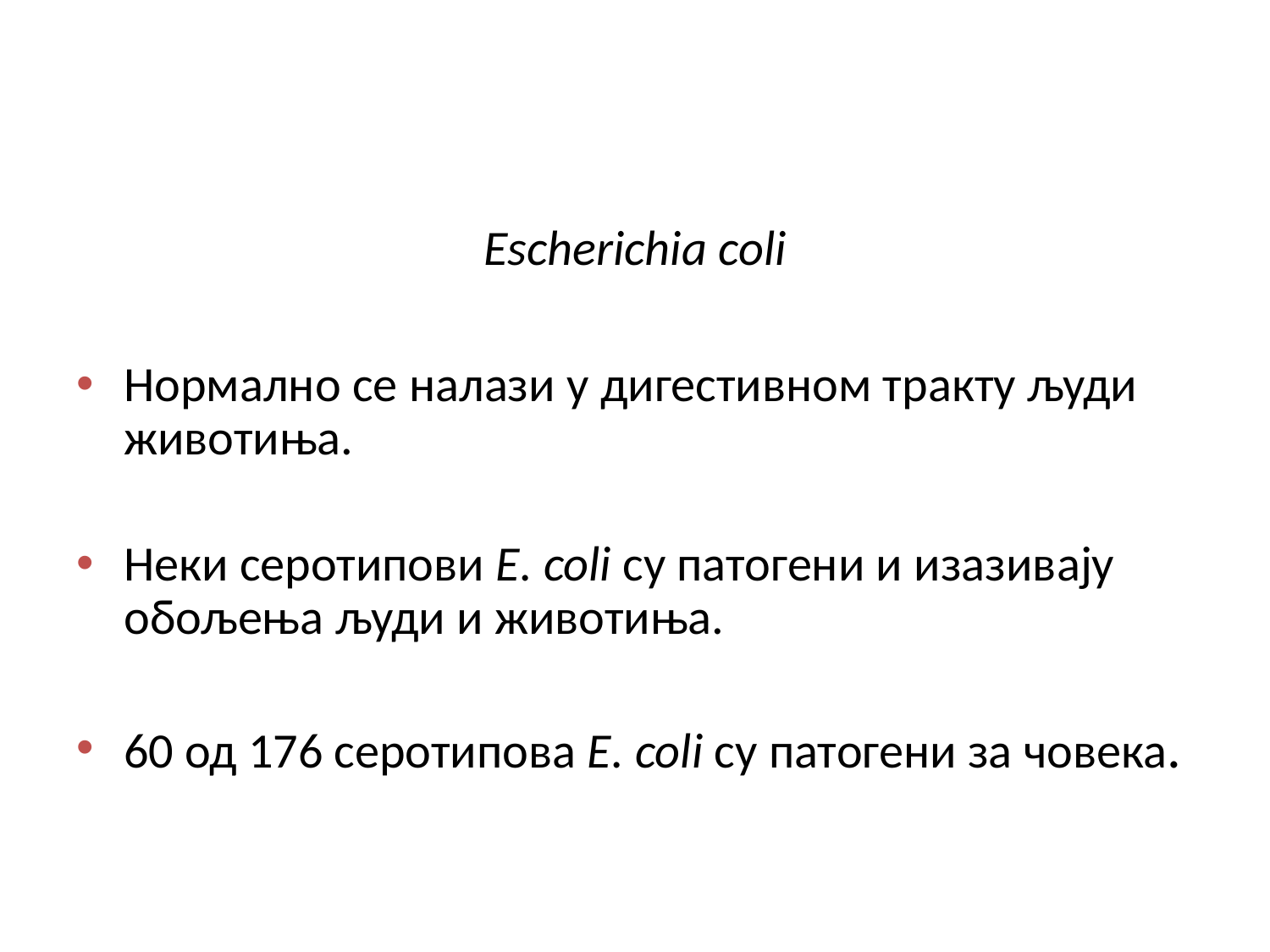

# Escherichia coli
Нормално се налази у дигестивном тракту људи животиња.

Неки серотипови Е. coli су патогени и изазивају обољења људи и животиња.

60 од 176 серотипова Е. coli су патогени за човека.